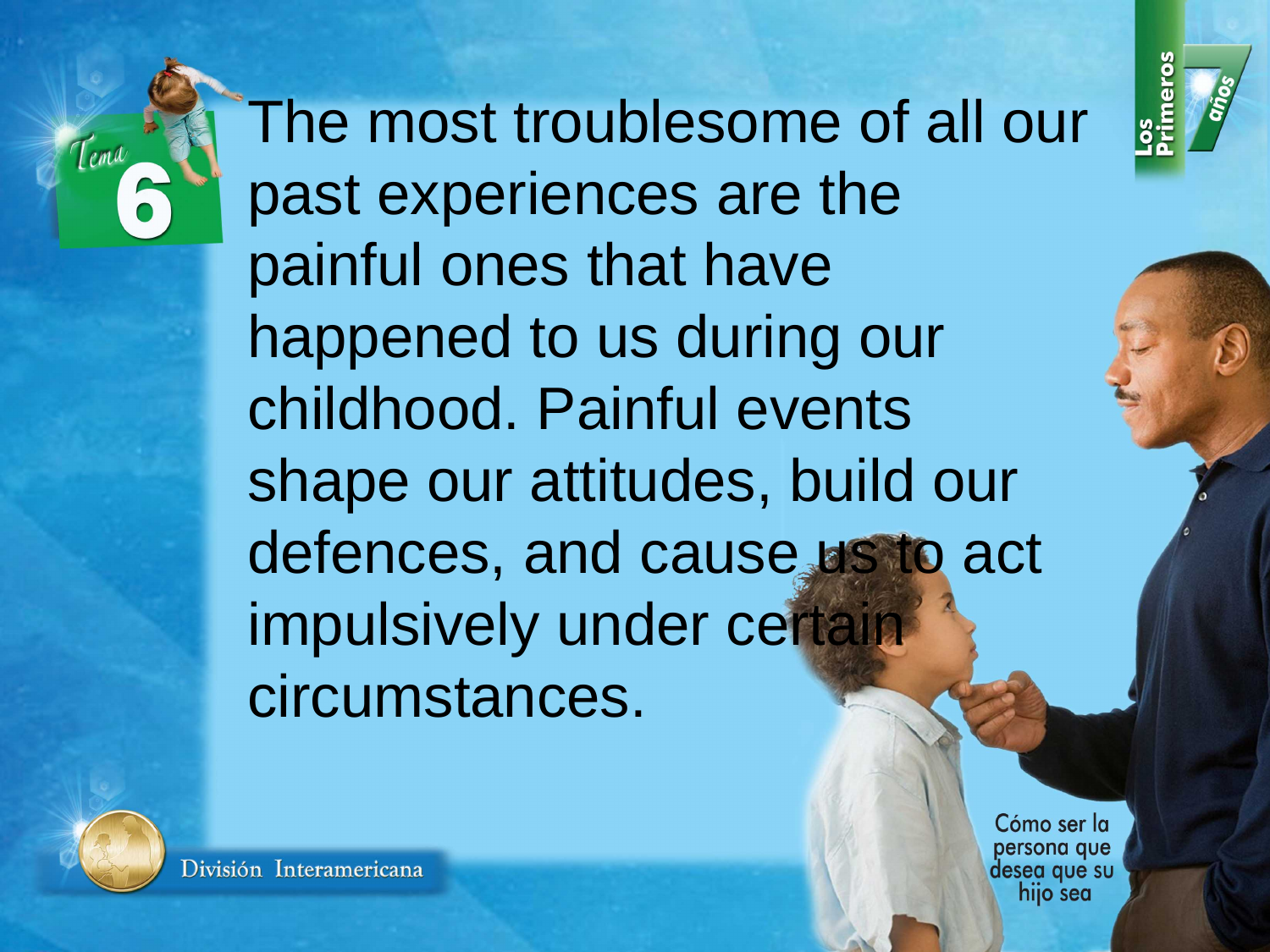

The most troublesome of all our past experiences are the painful ones that have happened to us during our childhood. Painful events shape our attitudes, build our defences, and cause us to act impulsively under certain circumstances.